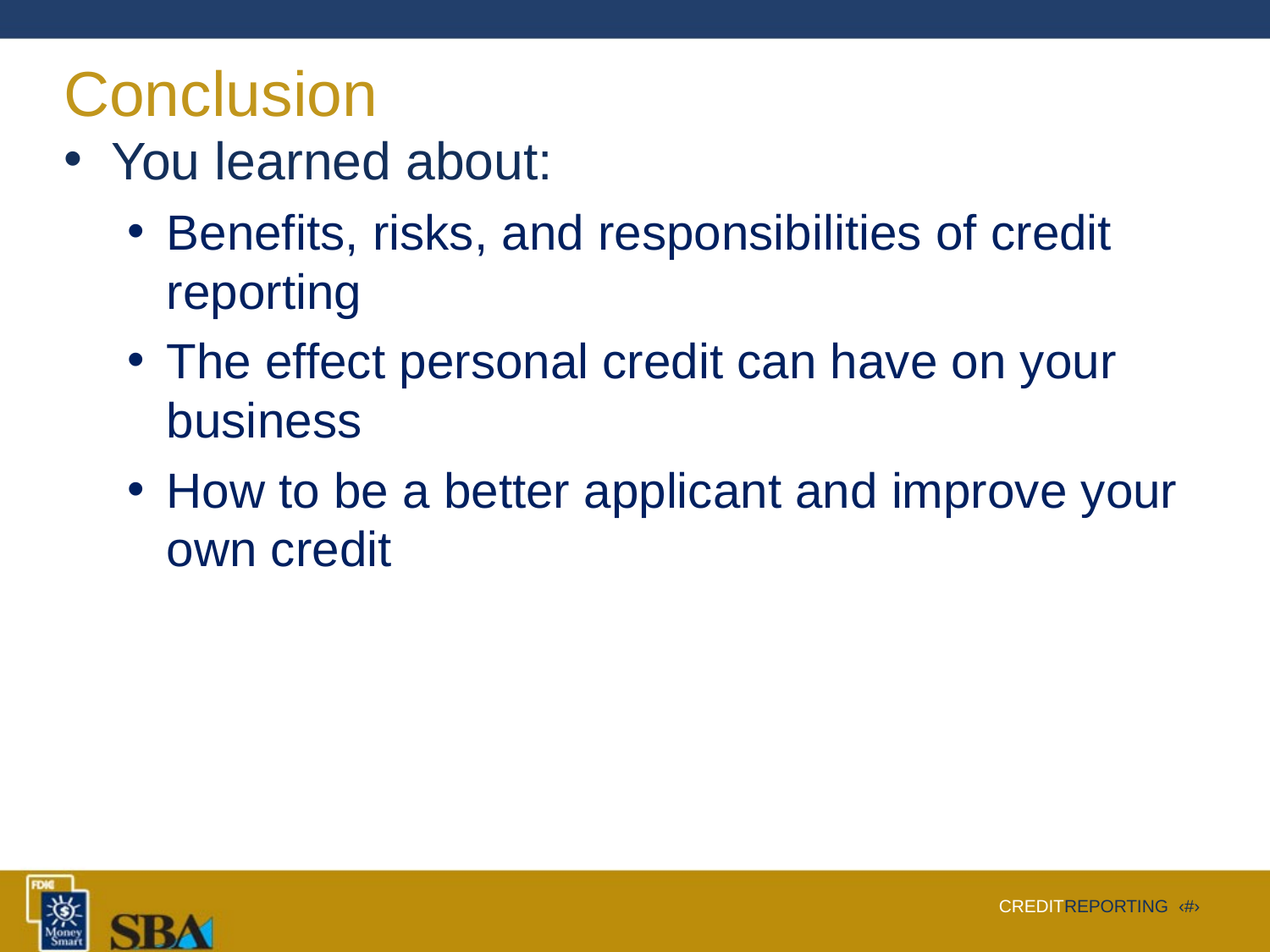

# Conclusion
You learned about:
Benefits, risks, and responsibilities of credit reporting
The effect personal credit can have on your business
How to be a better applicant and improve your own credit